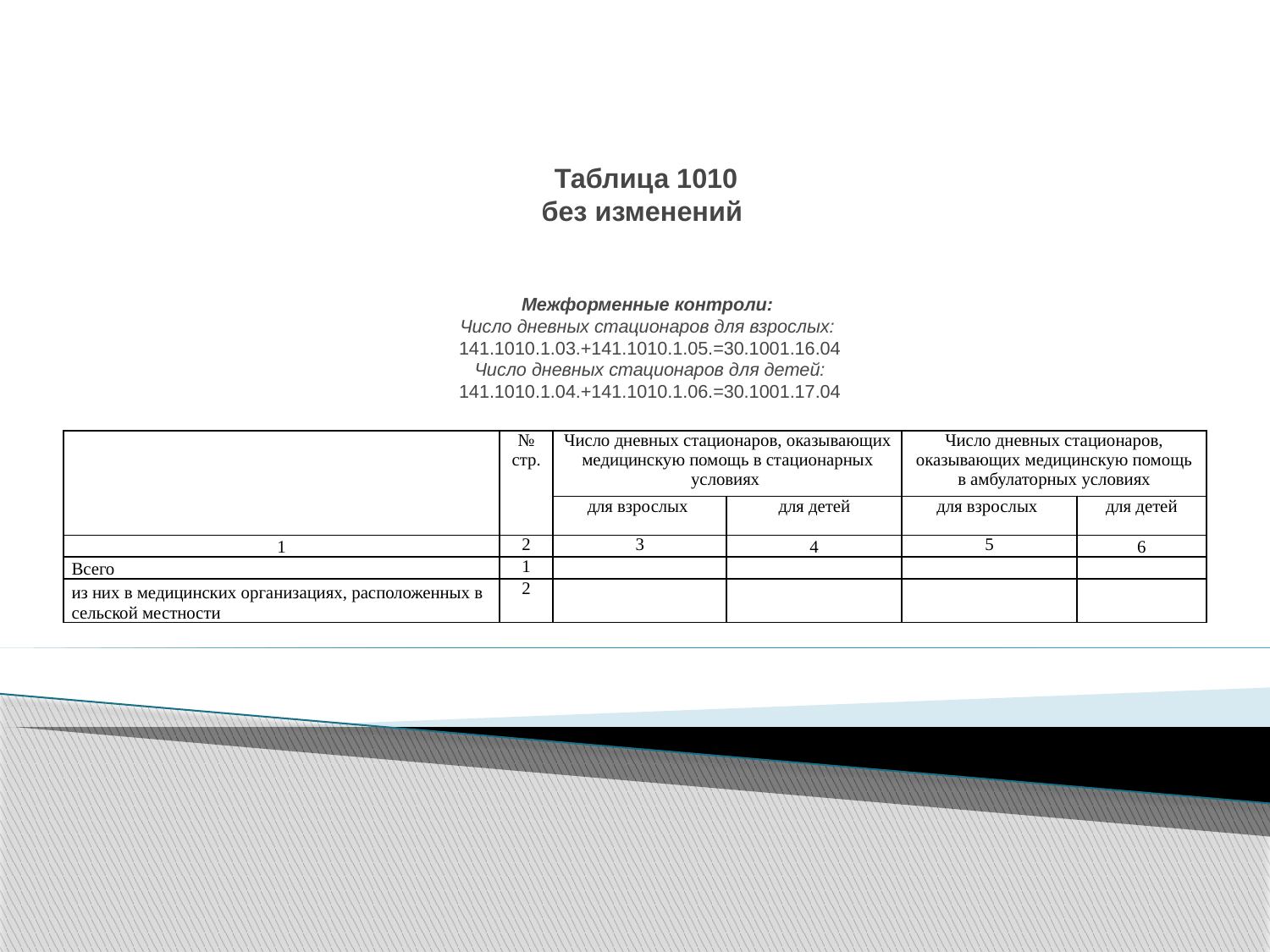

# Таблица 1010 без изменений Межформенные контроли: Число дневных стационаров для взрослых: 141.1010.1.03.+141.1010.1.05.=30.1001.16.04 Число дневных стационаров для детей: 141.1010.1.04.+141.1010.1.06.=30.1001.17.04
|  | № стр. | Число дневных стационаров, оказывающих медицинскую помощь в стационарных условиях |  | Число дневных стационаров, оказывающих медицинскую помощь в амбулаторных условиях |  |
| --- | --- | --- | --- | --- | --- |
|  |  | для взрослых | для детей | для взрослых | для детей |
| 1 | 2 | 3 | 4 | 5 | 6 |
| Всего | 1 |  |  |  |  |
| из них в медицинских организациях, расположенных в сельской местности | 2 |  |  |  |  |